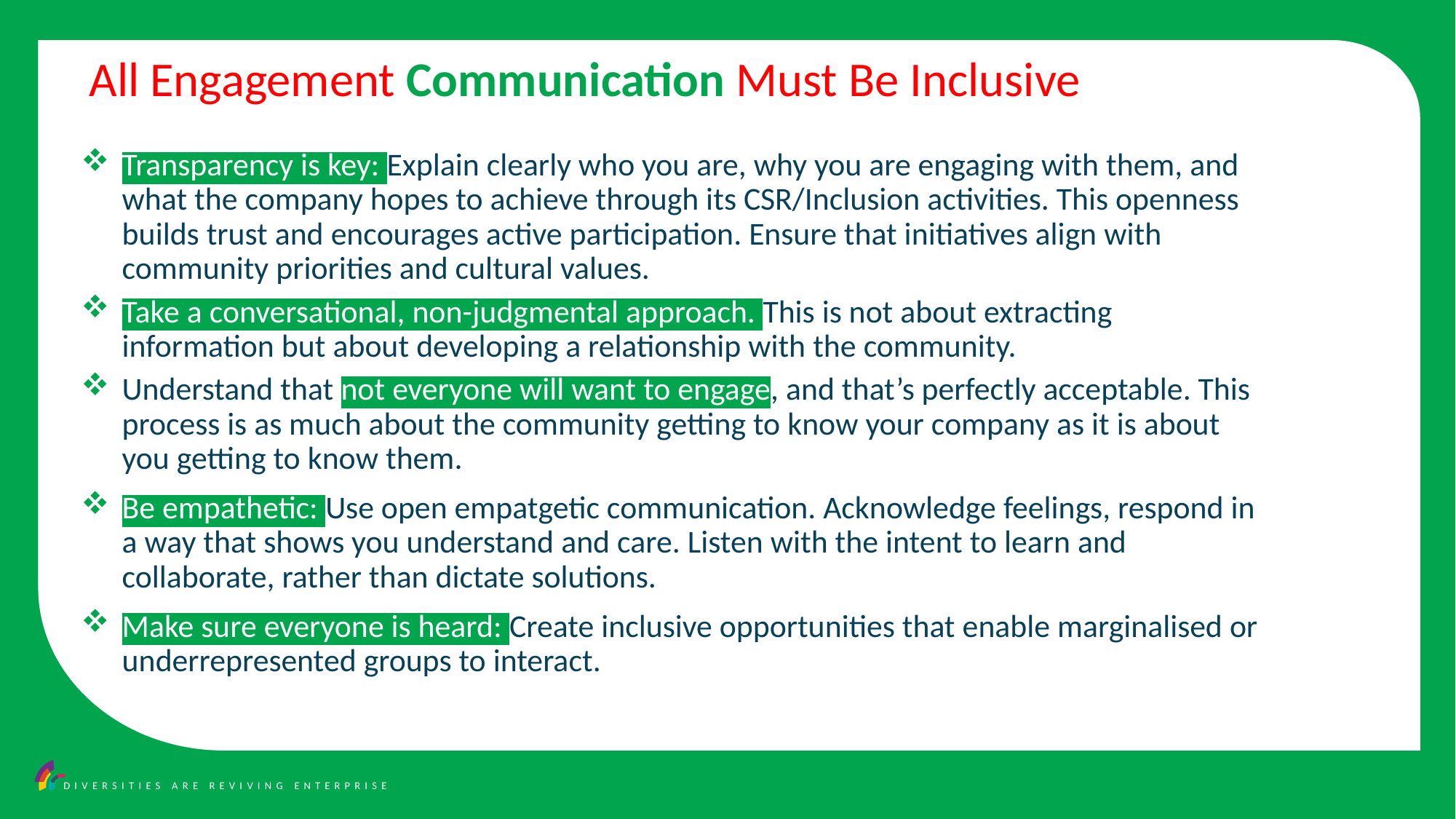

All Engagement Communication Must Be Inclusive
Transparency is key: Explain clearly who you are, why you are engaging with them, and what the company hopes to achieve through its CSR/Inclusion activities. This openness builds trust and encourages active participation. Ensure that initiatives align with community priorities and cultural values.
Take a conversational, non-judgmental approach. This is not about extracting information but about developing a relationship with the community.
Understand that not everyone will want to engage, and that’s perfectly acceptable. This process is as much about the community getting to know your company as it is about you getting to know them.
Be empathetic: Use open empatgetic communication. Acknowledge feelings, respond in a way that shows you understand and care. Listen with the intent to learn and collaborate, rather than dictate solutions.
Make sure everyone is heard: Create inclusive opportunities that enable marginalised or underrepresented groups to interact.